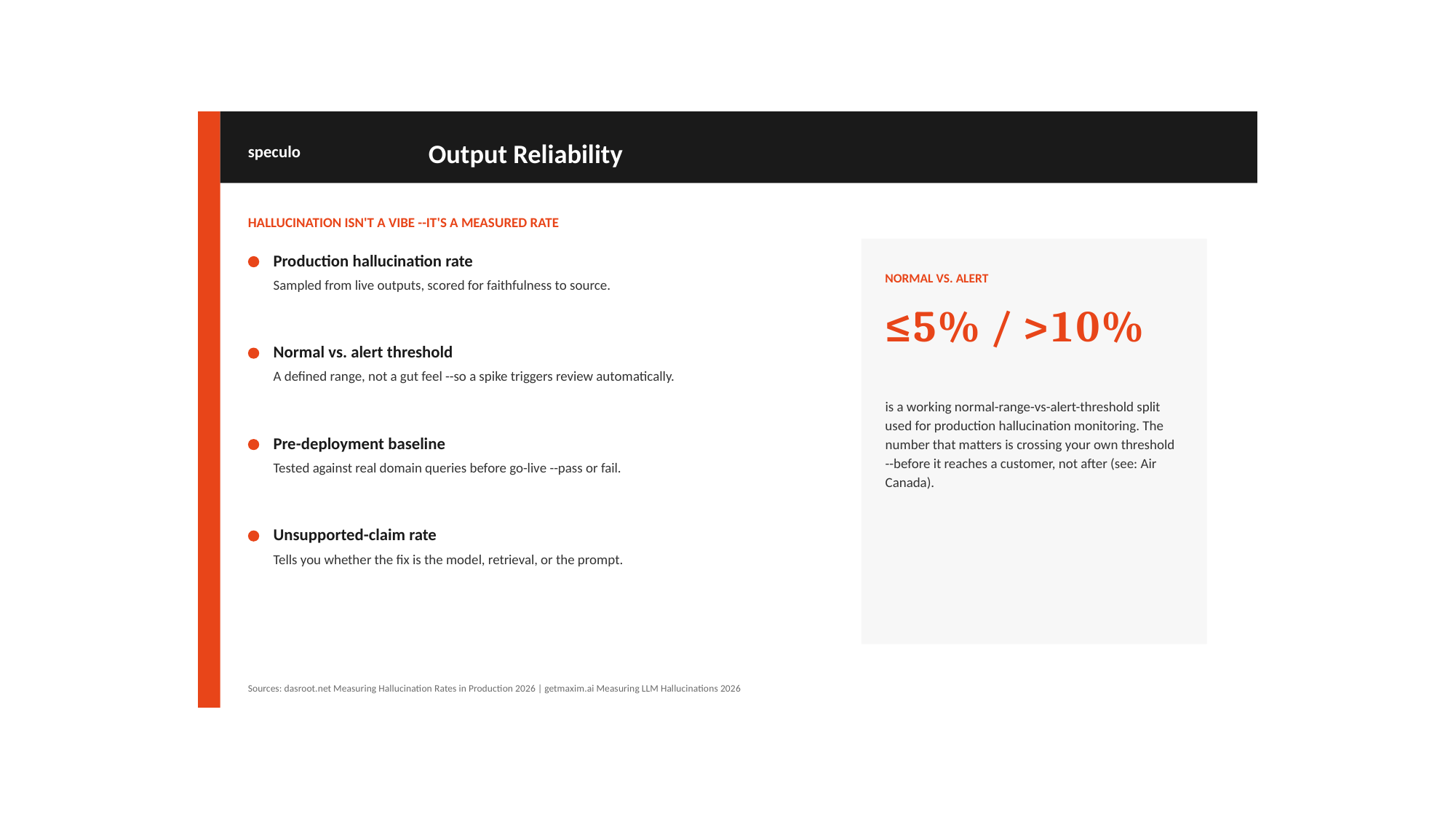

Output Reliability
speculo
HALLUCINATION ISN'T A VIBE --IT'S A MEASURED RATE

Production hallucination rate

NORMAL VS. ALERT
Sampled from live outputs, scored for faithfulness to source.
≤5% / >10%
Normal vs. alert threshold

A defined range, not a gut feel --so a spike triggers review automatically.
is a working normal-range-vs-alert-threshold split
used for production hallucination monitoring. The
Pre-deployment baseline
number that matters is crossing your own threshold

--before it reaches a customer, not after (see: Air
Tested against real domain queries before go-live --pass or fail.
Canada).
Unsupported-claim rate

Tells you whether the fix is the model, retrieval, or the prompt.
Sources: dasroot.net Measuring Hallucination Rates in Production 2026 | getmaxim.ai Measuring LLM Hallucinations 2026